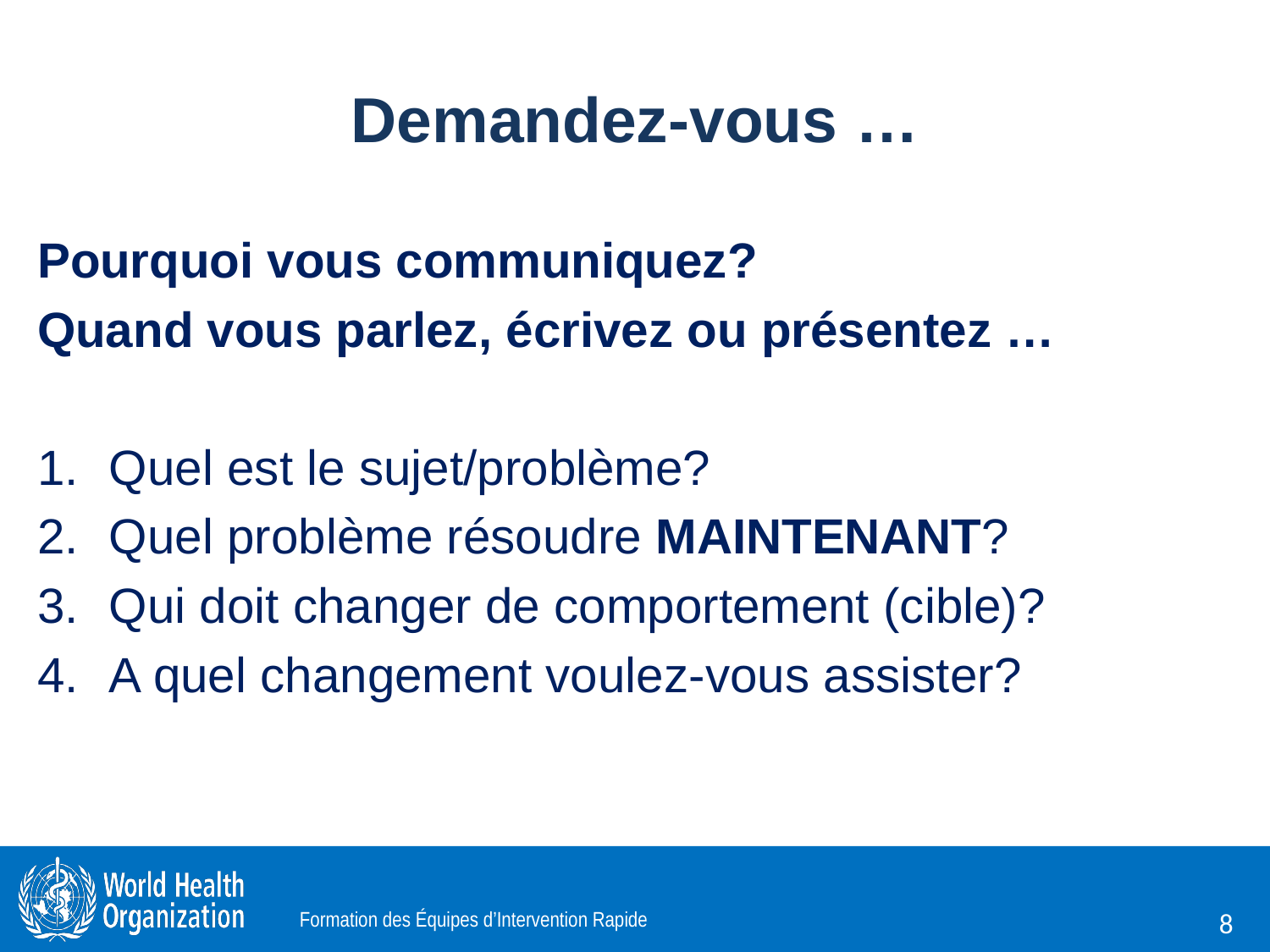

# Demandez-vous …
Pourquoi vous communiquez?
Quand vous parlez, écrivez ou présentez …

Quel est le sujet/problème?
Quel problème résoudre MAINTENANT?
Qui doit changer de comportement (cible)?
A quel changement voulez-vous assister?